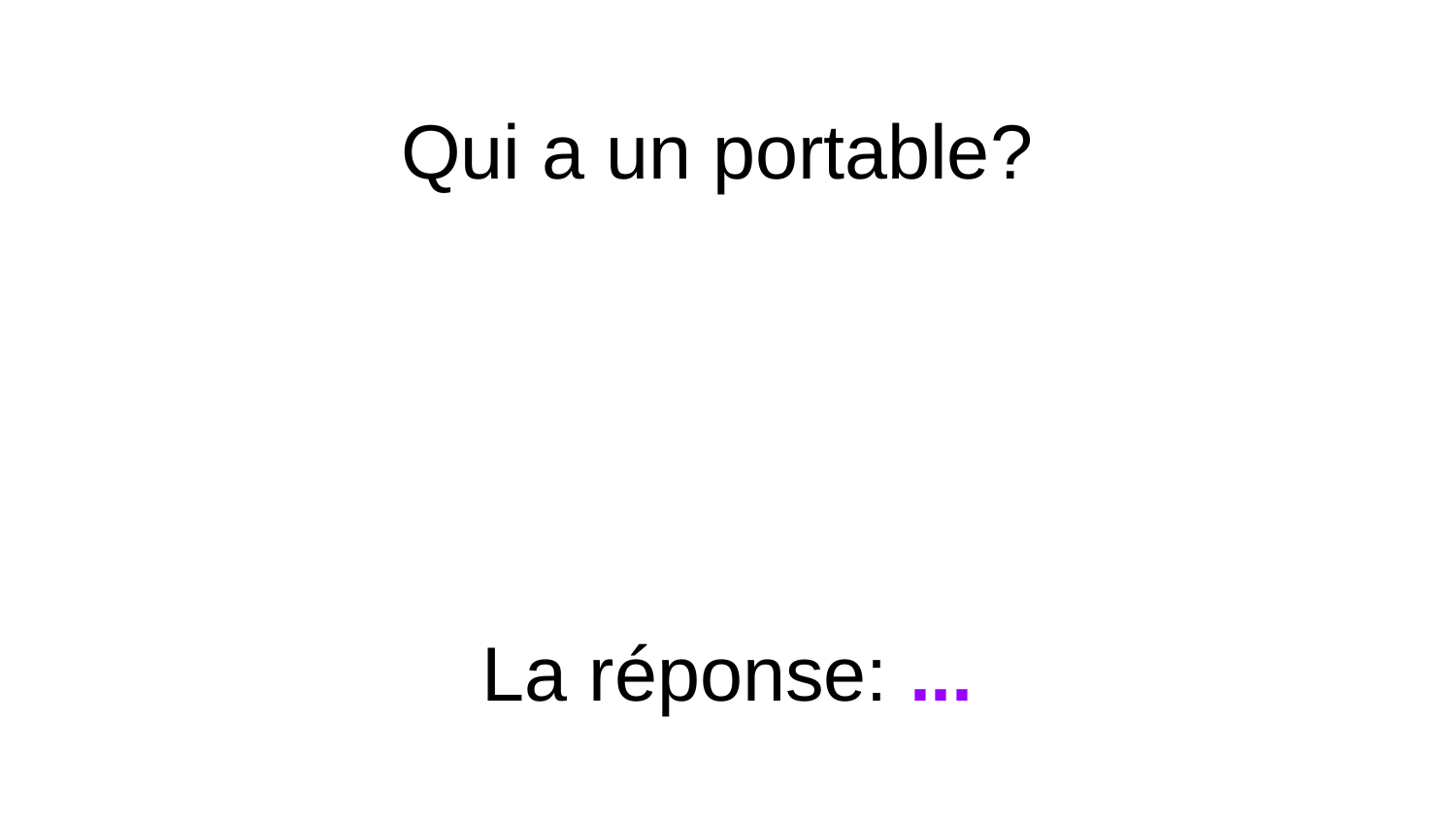

Qui a un portable?
La réponse: ...